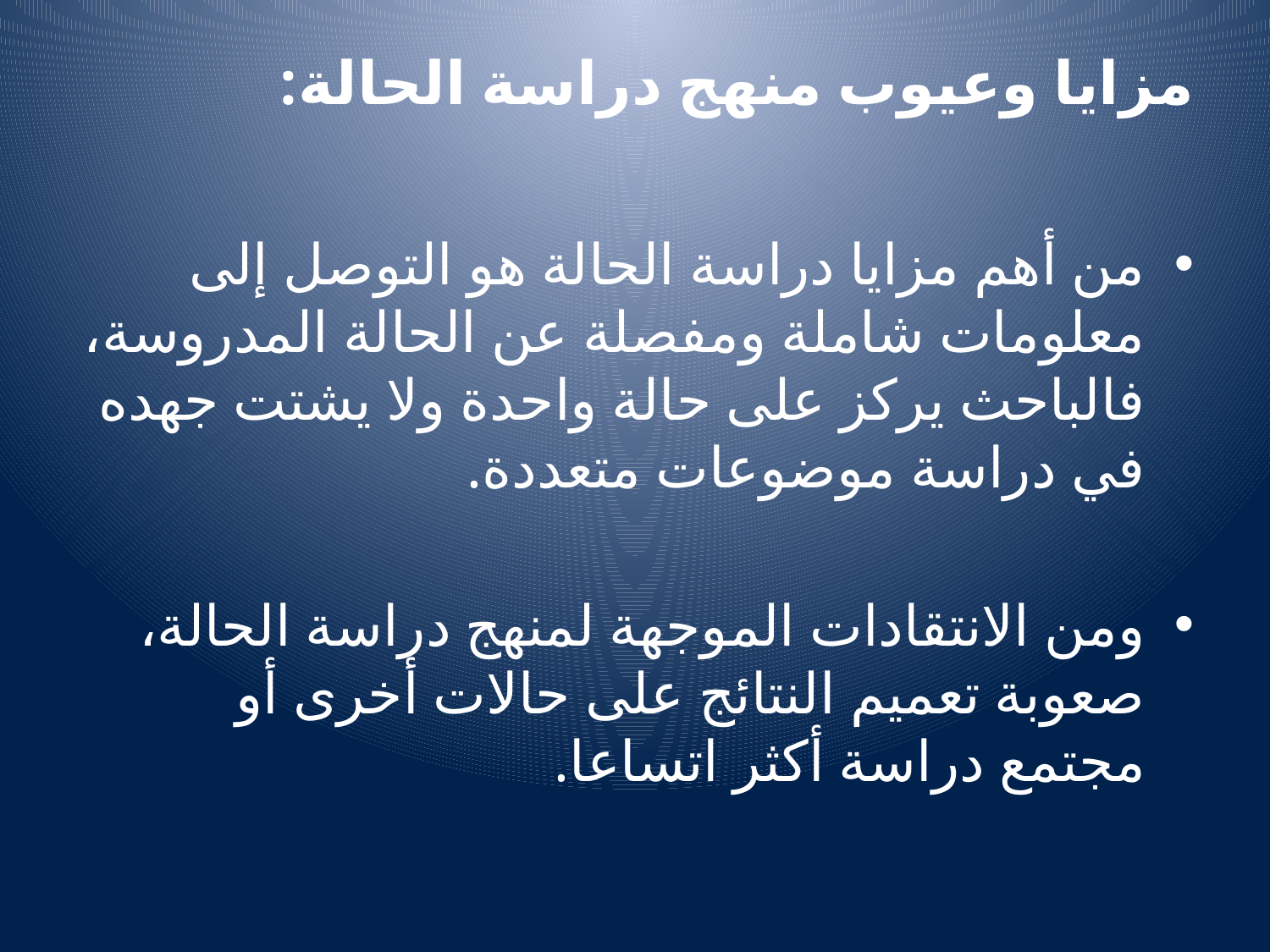

# مزايا وعيوب منهج دراسة الحالة:
من أهم مزايا دراسة الحالة هو التوصل إلى معلومات شاملة ومفصلة عن الحالة المدروسة، فالباحث يركز على حالة واحدة ولا يشتت جهده في دراسة موضوعات متعددة.

ومن الانتقادات الموجهة لمنهج دراسة الحالة، صعوبة تعميم النتائج على حالات أخرى أو مجتمع دراسة أكثر اتساعا.